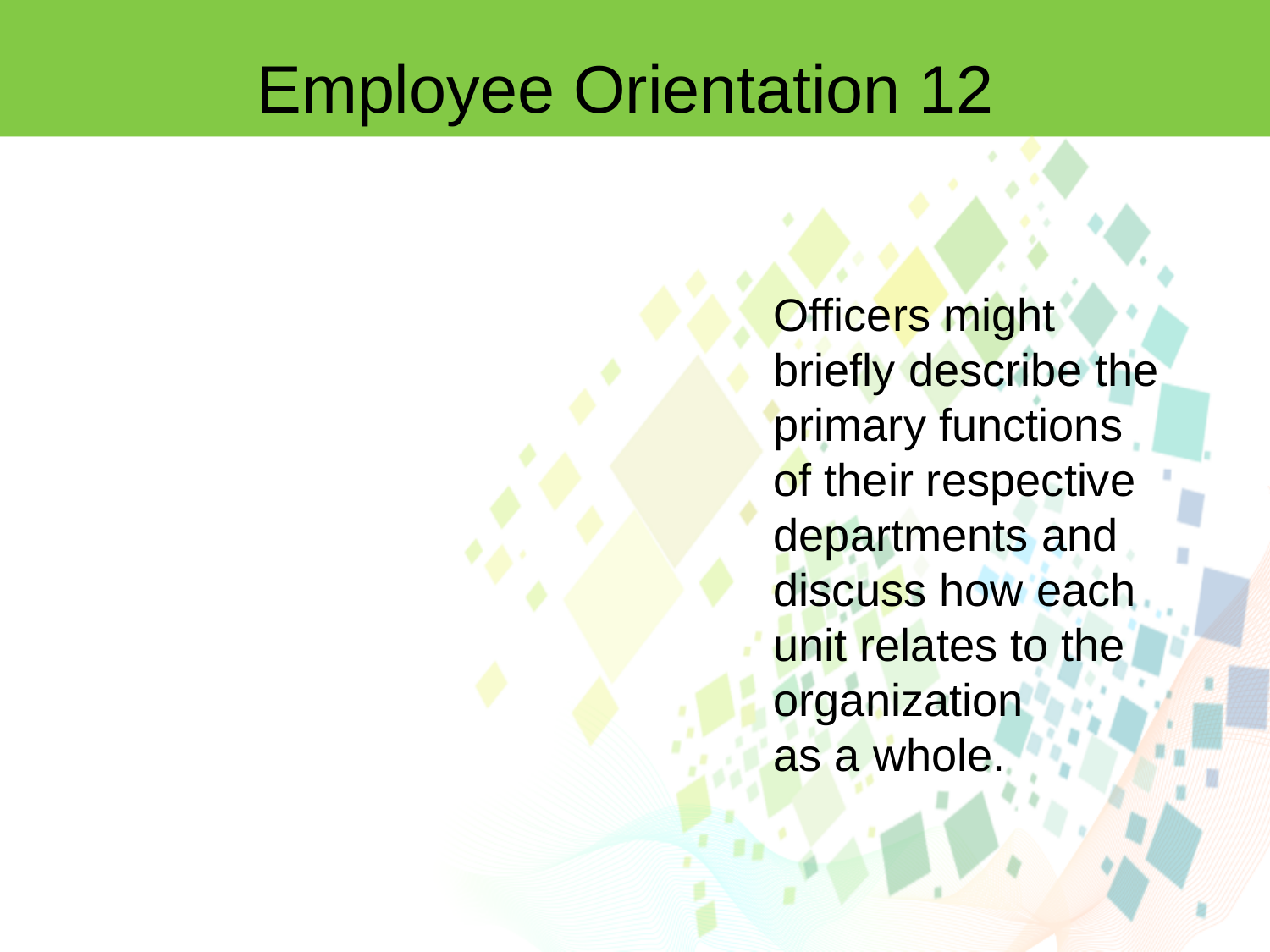

Employee Orientation 12
Officers might briefly describe the primary functions of their respective departments and discuss how each unit relates to the organization
as a whole.